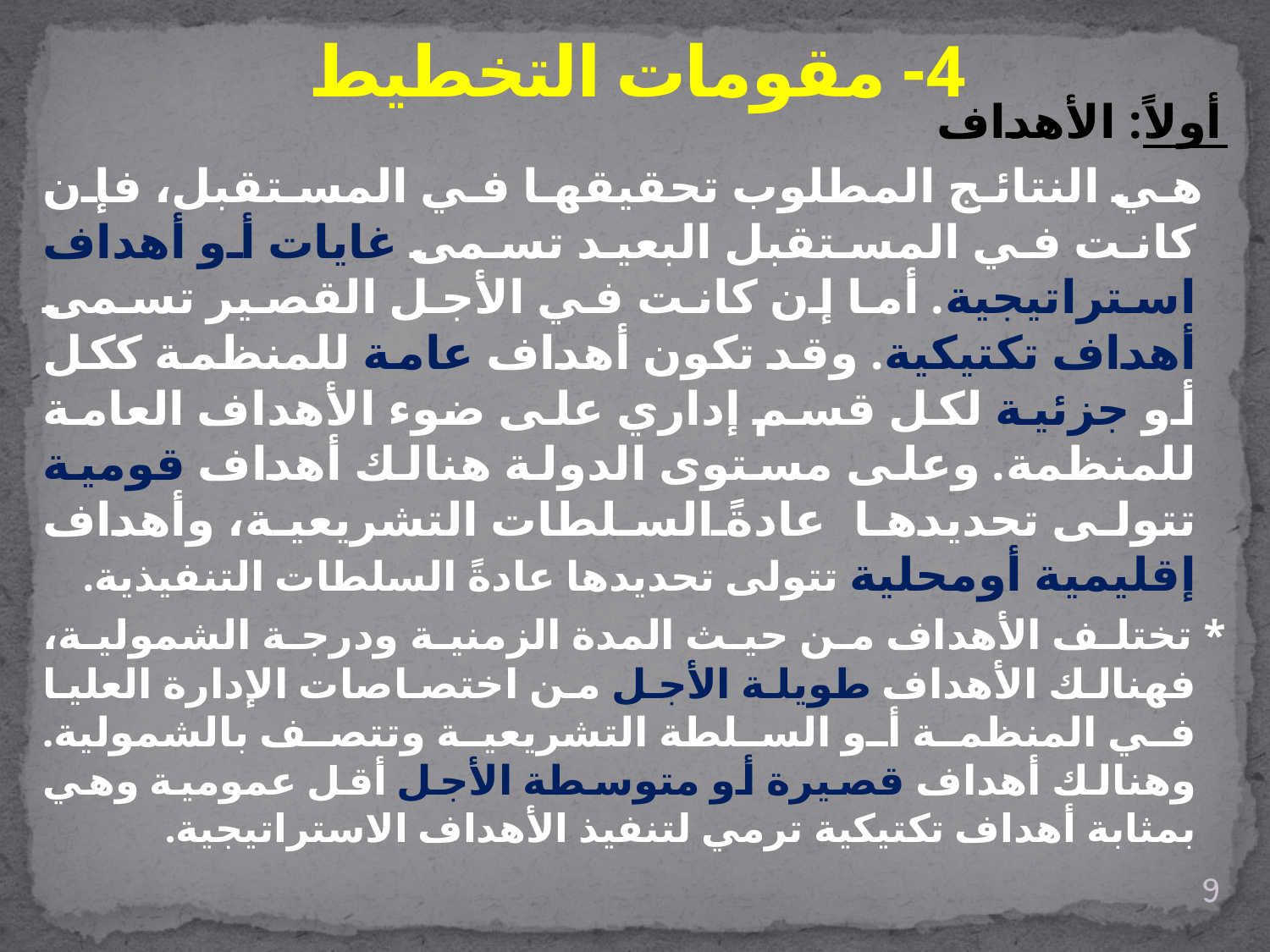

# 4- مقومات التخطيط
أولاً: الأهداف
  هي النتائج المطلوب تحقيقها في المستقبل، فإن كانت في المستقبل البعيد تسمى غايات أو أهداف استراتيجية. أما إن كانت في الأجل القصير تسمى أهداف تكتيكية. وقد تكون أهداف عامة للمنظمة ككل أو جزئية لكل قسم إداري على ضوء الأهداف العامة للمنظمة. وعلى مستوى الدولة هنالك أهداف قومية تتولى تحديدها عادةً السلطات التشريعية، وأهداف إقليمية أومحلية تتولى تحديدها عادةً السلطات التنفيذية.
* تختلف الأهداف من حيث المدة الزمنية ودرجة الشمولية، فهنالك الأهداف طويلة الأجل من اختصاصات الإدارة العليا في المنظمة أو السلطة التشريعية وتتصف بالشمولية. وهنالك أهداف قصيرة أو متوسطة الأجل أقل عمومية وهي بمثابة أهداف تكتيكية ترمي لتنفيذ الأهداف الاستراتيجية.
9